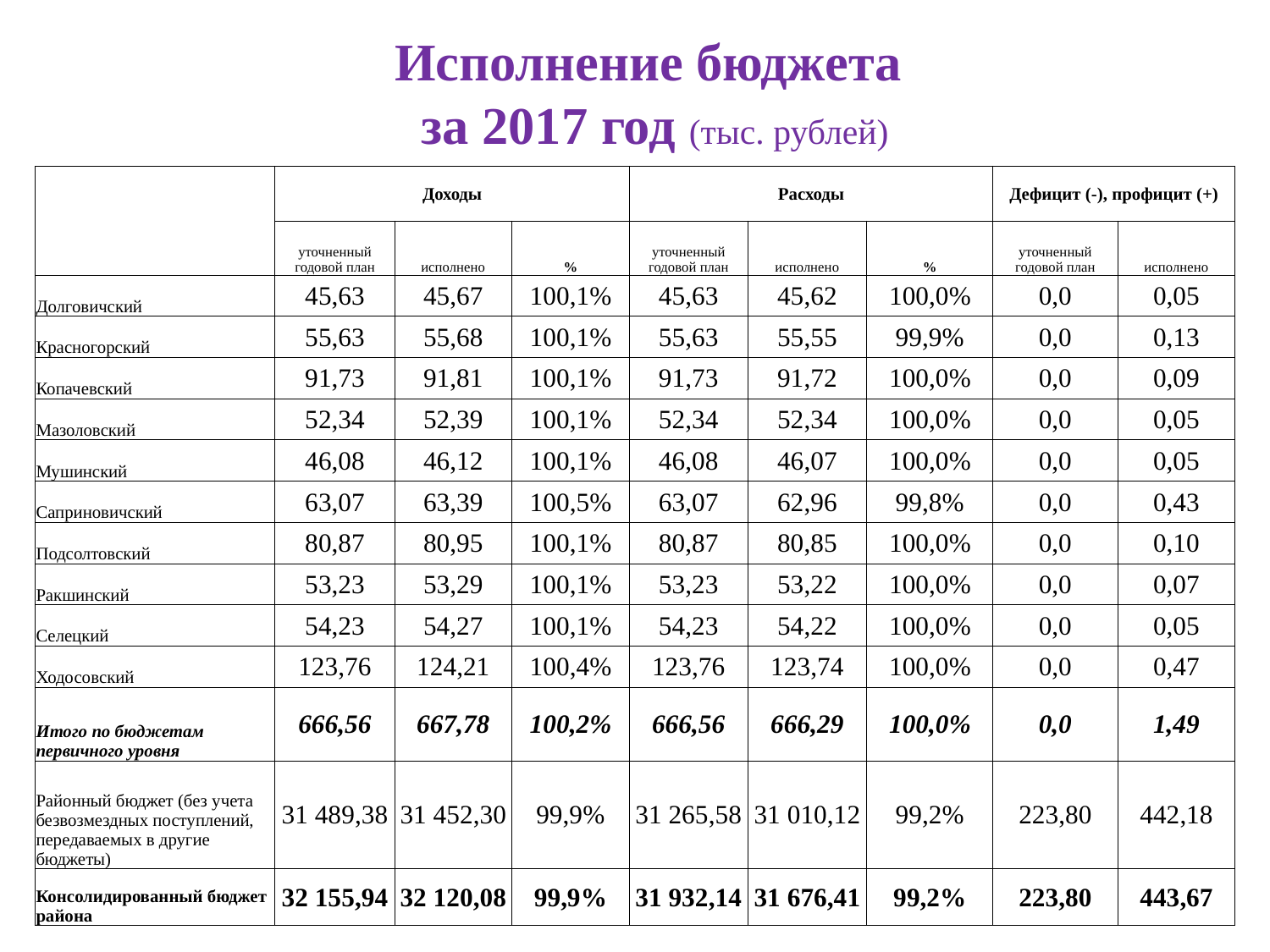

# Исполнение бюджета за 2017 год (тыс. рублей)
|  | Доходы |  |  | Расходы |  |  | Дефицит (-), профицит (+) |  |
| --- | --- | --- | --- | --- | --- | --- | --- | --- |
|  | уточненный годовой план | исполнено | % | уточненный годовой план | исполнено | % | уточненный годовой план | исполнено |
| Долговичский | 45,63 | 45,67 | 100,1% | 45,63 | 45,62 | 100,0% | 0,0 | 0,05 |
| Красногорский | 55,63 | 55,68 | 100,1% | 55,63 | 55,55 | 99,9% | 0,0 | 0,13 |
| Копачевский | 91,73 | 91,81 | 100,1% | 91,73 | 91,72 | 100,0% | 0,0 | 0,09 |
| Мазоловский | 52,34 | 52,39 | 100,1% | 52,34 | 52,34 | 100,0% | 0,0 | 0,05 |
| Мушинский | 46,08 | 46,12 | 100,1% | 46,08 | 46,07 | 100,0% | 0,0 | 0,05 |
| Саприновичский | 63,07 | 63,39 | 100,5% | 63,07 | 62,96 | 99,8% | 0,0 | 0,43 |
| Подсолтовский | 80,87 | 80,95 | 100,1% | 80,87 | 80,85 | 100,0% | 0,0 | 0,10 |
| Ракшинский | 53,23 | 53,29 | 100,1% | 53,23 | 53,22 | 100,0% | 0,0 | 0,07 |
| Селецкий | 54,23 | 54,27 | 100,1% | 54,23 | 54,22 | 100,0% | 0,0 | 0,05 |
| Ходосовский | 123,76 | 124,21 | 100,4% | 123,76 | 123,74 | 100,0% | 0,0 | 0,47 |
| Итого по бюджетам первичного уровня | 666,56 | 667,78 | 100,2% | 666,56 | 666,29 | 100,0% | 0,0 | 1,49 |
| Районный бюджет (без учета безвозмездных поступлений, передаваемых в другие бюджеты) | 31 489,38 | 31 452,30 | 99,9% | 31 265,58 | 31 010,12 | 99,2% | 223,80 | 442,18 |
| Консолидированный бюджет района | 32 155,94 | 32 120,08 | 99,9% | 31 932,14 | 31 676,41 | 99,2% | 223,80 | 443,67 |